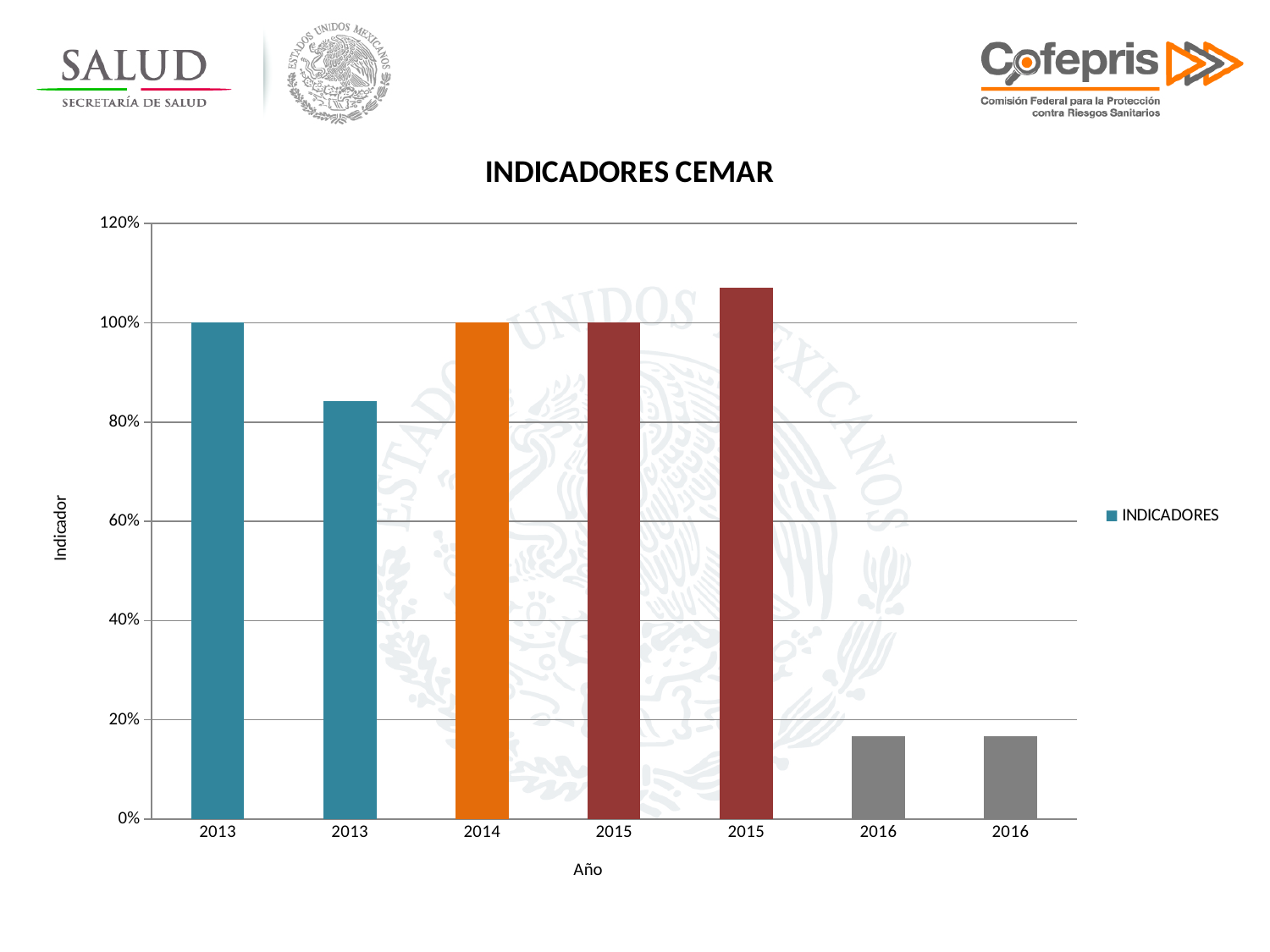

### Chart: INDICADORES CEMAR

| Category | INDICADORES |
|---|---|
| 2013 | 1.0 |
| 2013 | 0.8416 |
| 2014 | 1.0 |
| 2015 | 1.0 |
| 2015 | 1.0714 |
| 2016 | 0.1667 |
| 2016 | 0.1667 |